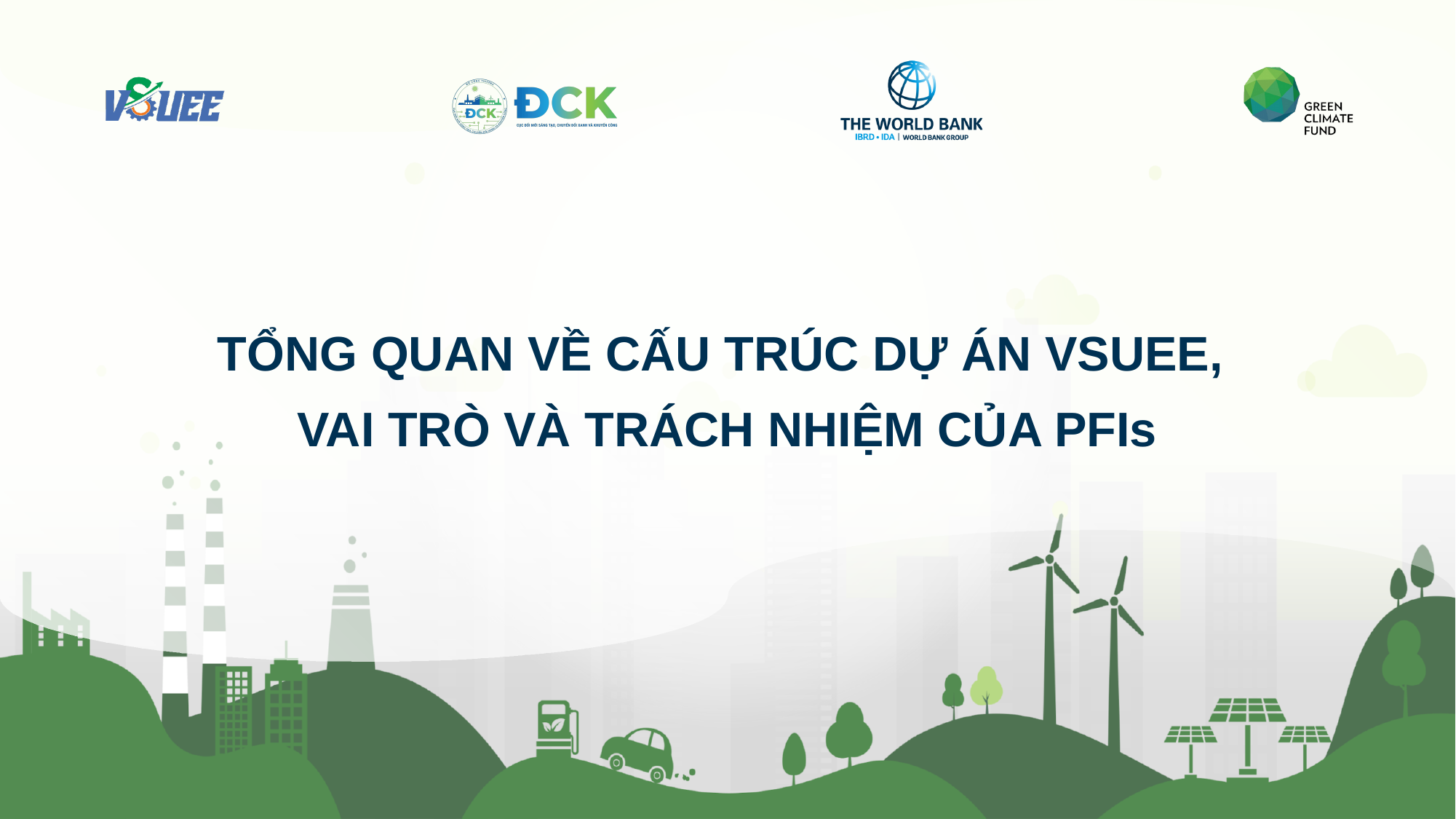

TỔNG QUAN VỀ CẤU TRÚC DỰ ÁN VSUEE,
VAI TRÒ VÀ TRÁCH NHIỆM CỦA PFIs